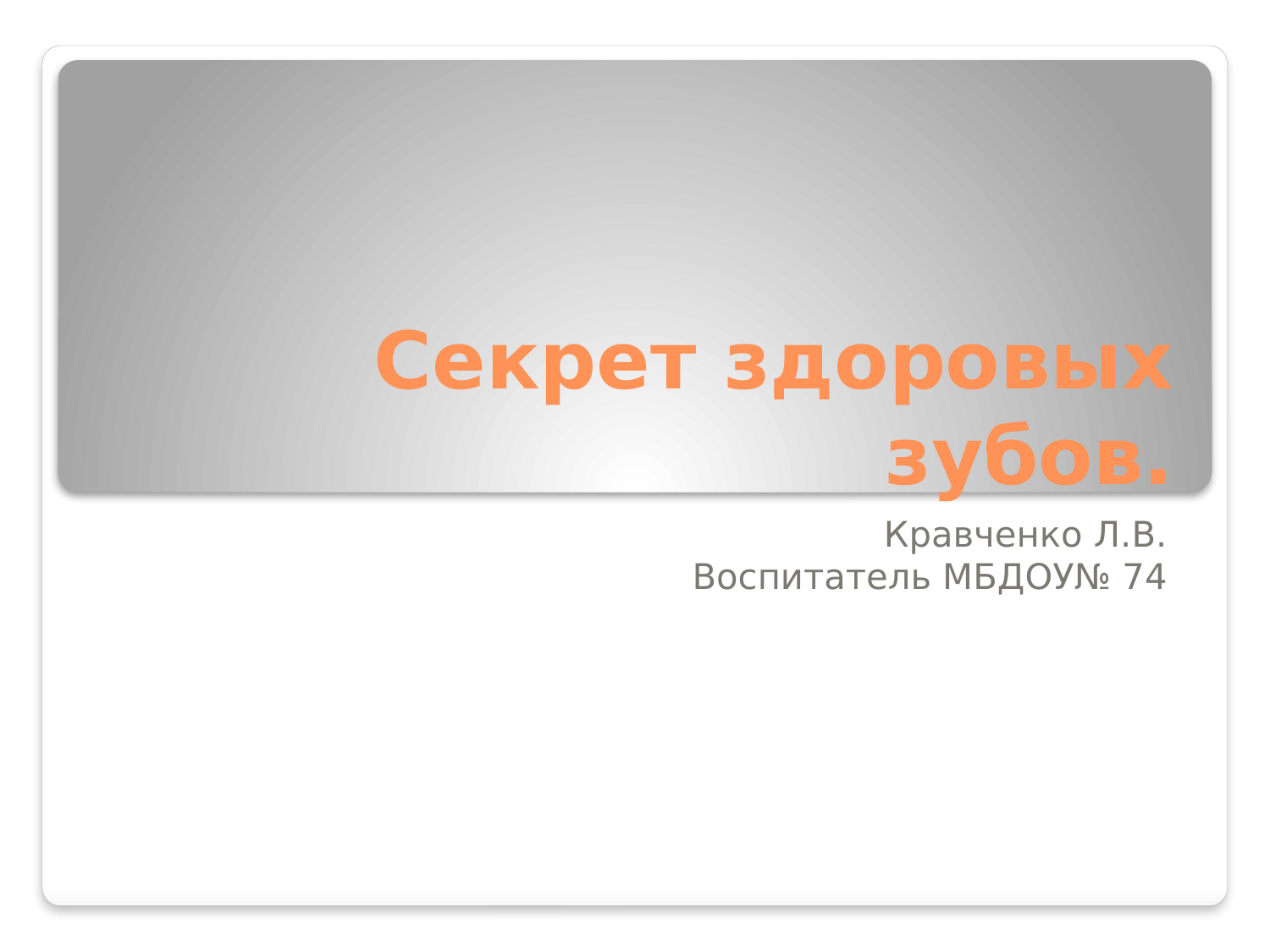

# Секрет здоровых зубов.
Кравченко Л.В.
Воспитатель МБДОУ№ 74